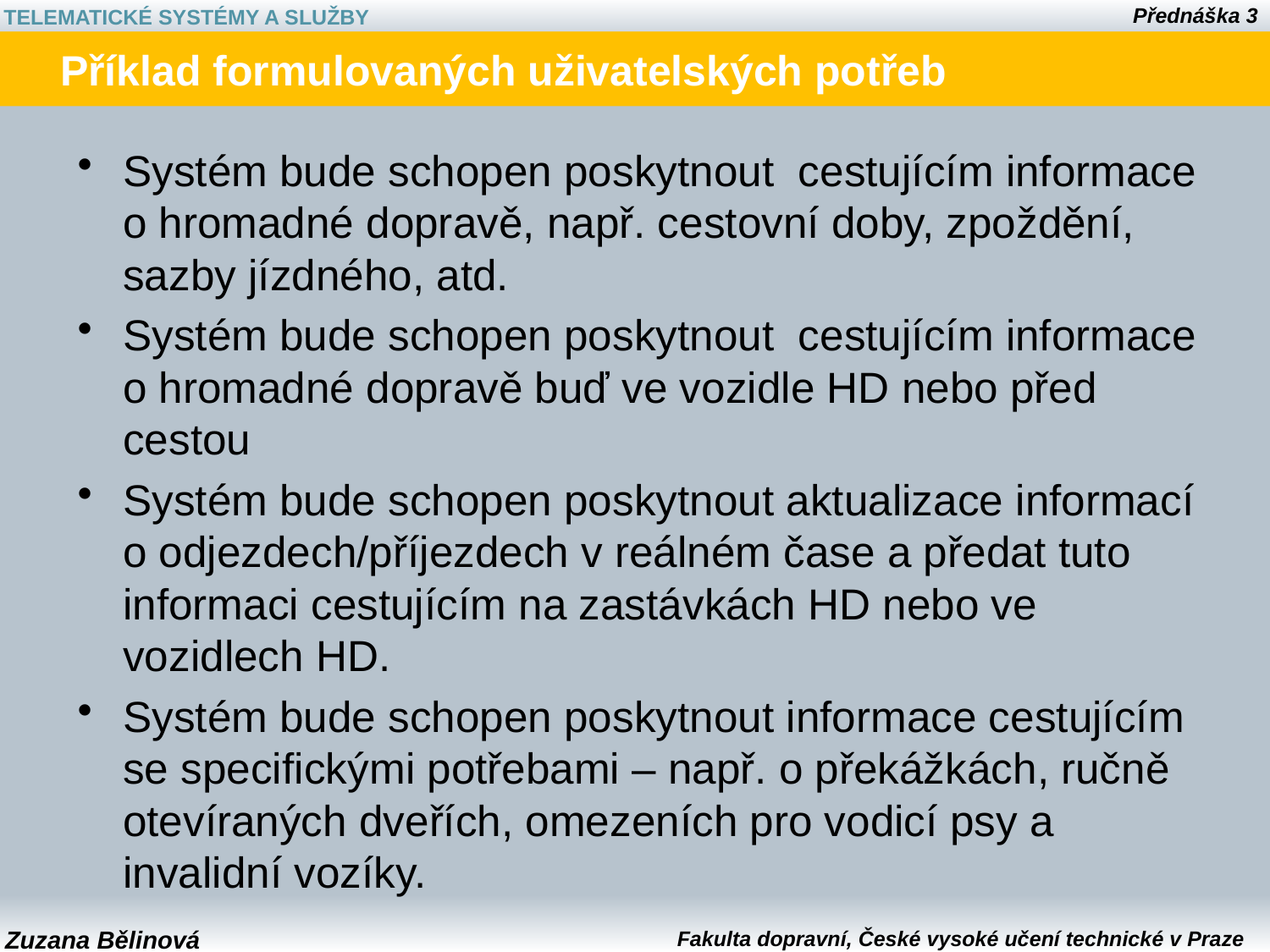

# Příklad formulovaných uživatelských potřeb
Systém bude schopen poskytnout  cestujícím informace o hromadné dopravě, např. cestovní doby, zpoždění, sazby jízdného, atd.
Systém bude schopen poskytnout  cestujícím informace o hromadné dopravě buď ve vozidle HD nebo před cestou
Systém bude schopen poskytnout aktualizace informací o odjezdech/příjezdech v reálném čase a předat tuto informaci cestujícím na zastávkách HD nebo ve vozidlech HD.
Systém bude schopen poskytnout informace cestujícím se specifickými potřebami – např. o překážkách, ručně otevíraných dveřích, omezeních pro vodicí psy a invalidní vozíky.